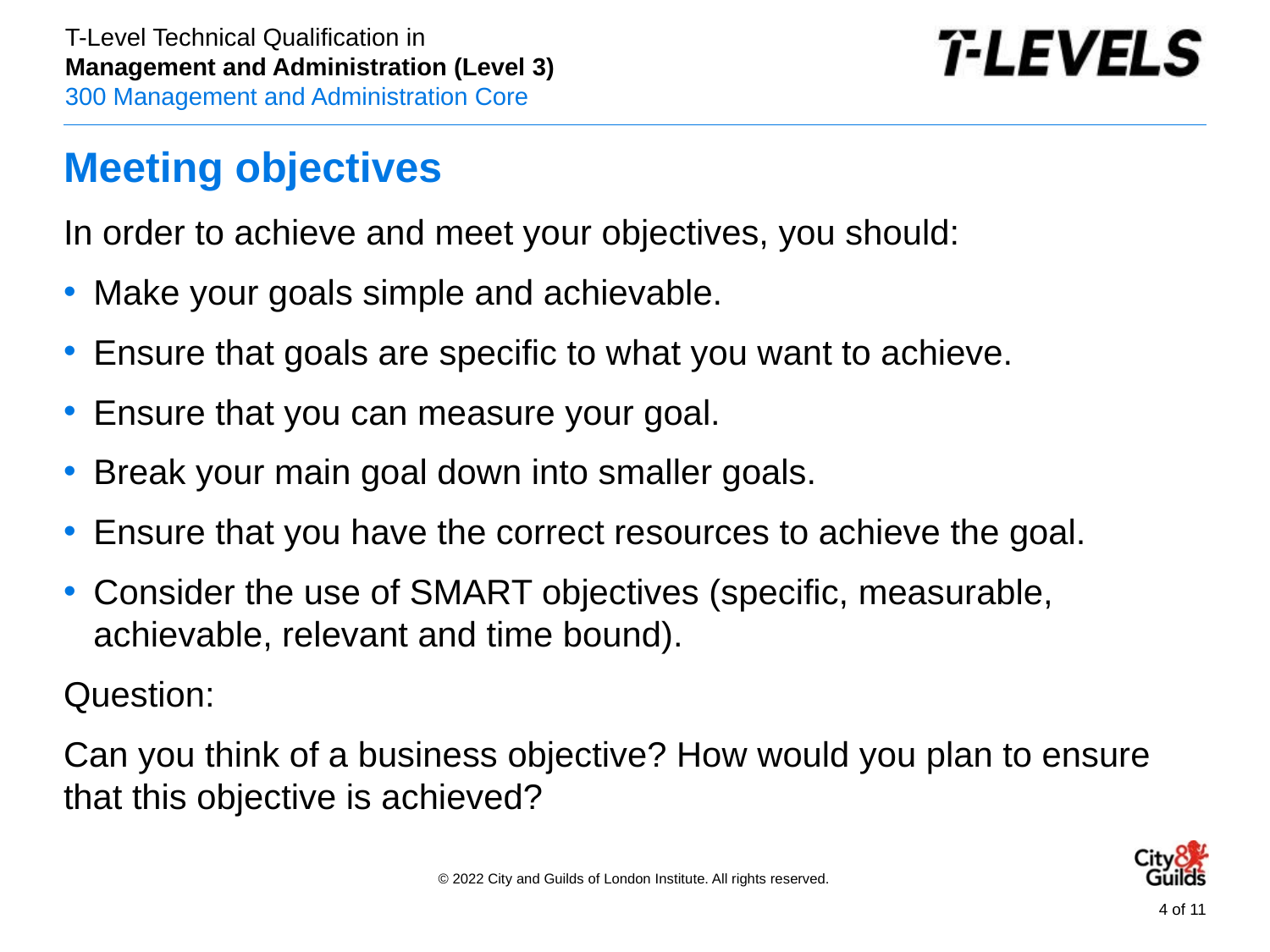

# Meeting objectives
In order to achieve and meet your objectives, you should:
Make your goals simple and achievable.
Ensure that goals are specific to what you want to achieve.
Ensure that you can measure your goal.
Break your main goal down into smaller goals.
Ensure that you have the correct resources to achieve the goal.
Consider the use of SMART objectives (specific, measurable, achievable, relevant and time bound).
Question:
Can you think of a business objective? How would you plan to ensure that this objective is achieved?